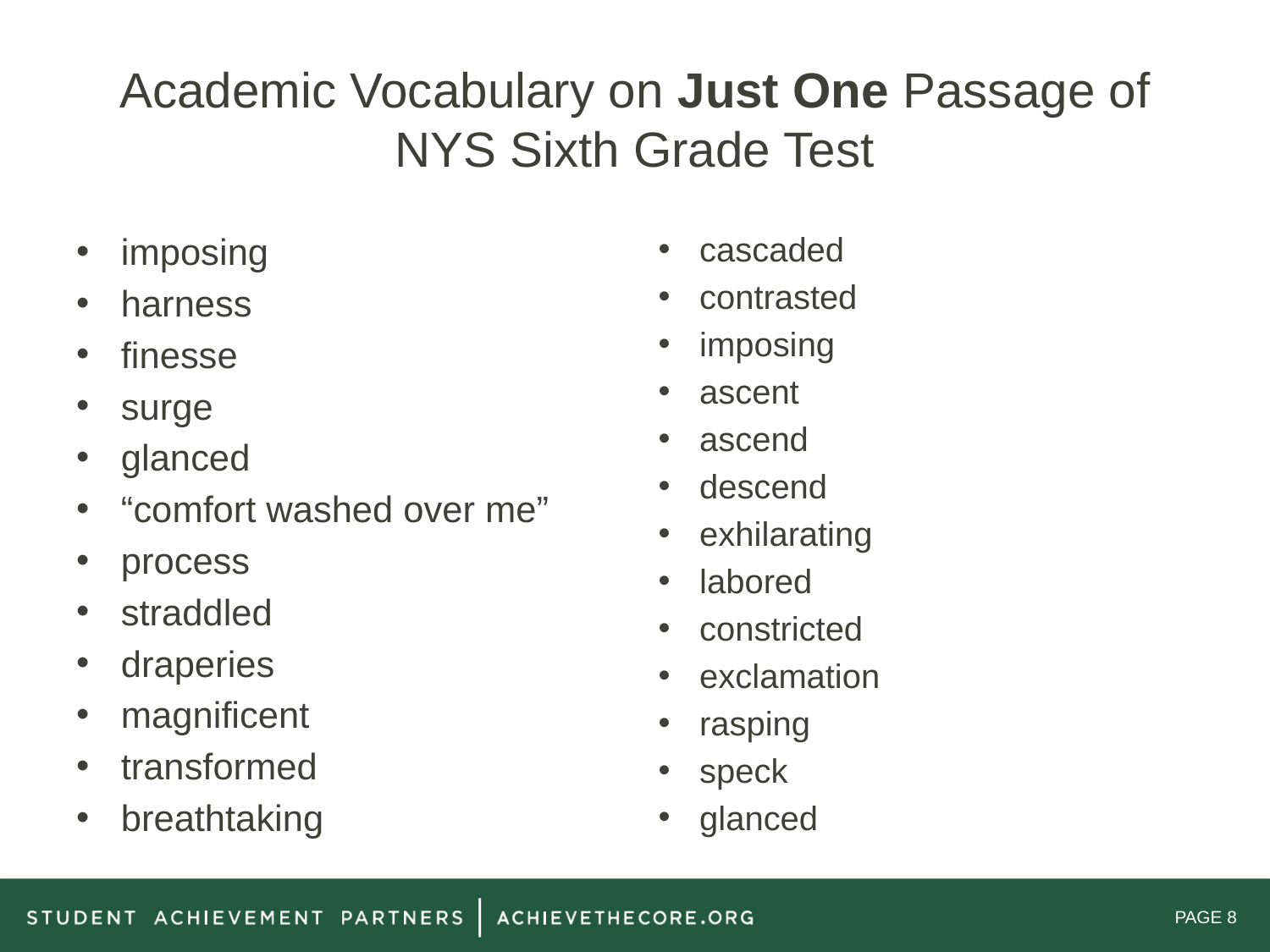

# Academic Vocabulary on Just One Passage of NYS Sixth Grade Test
imposing
harness
finesse
surge
glanced
“comfort washed over me”
process
straddled
draperies
magnificent
transformed
breathtaking

cascaded
contrasted
imposing
ascent
ascend
descend
exhilarating
labored
constricted
exclamation
rasping
speck
glanced